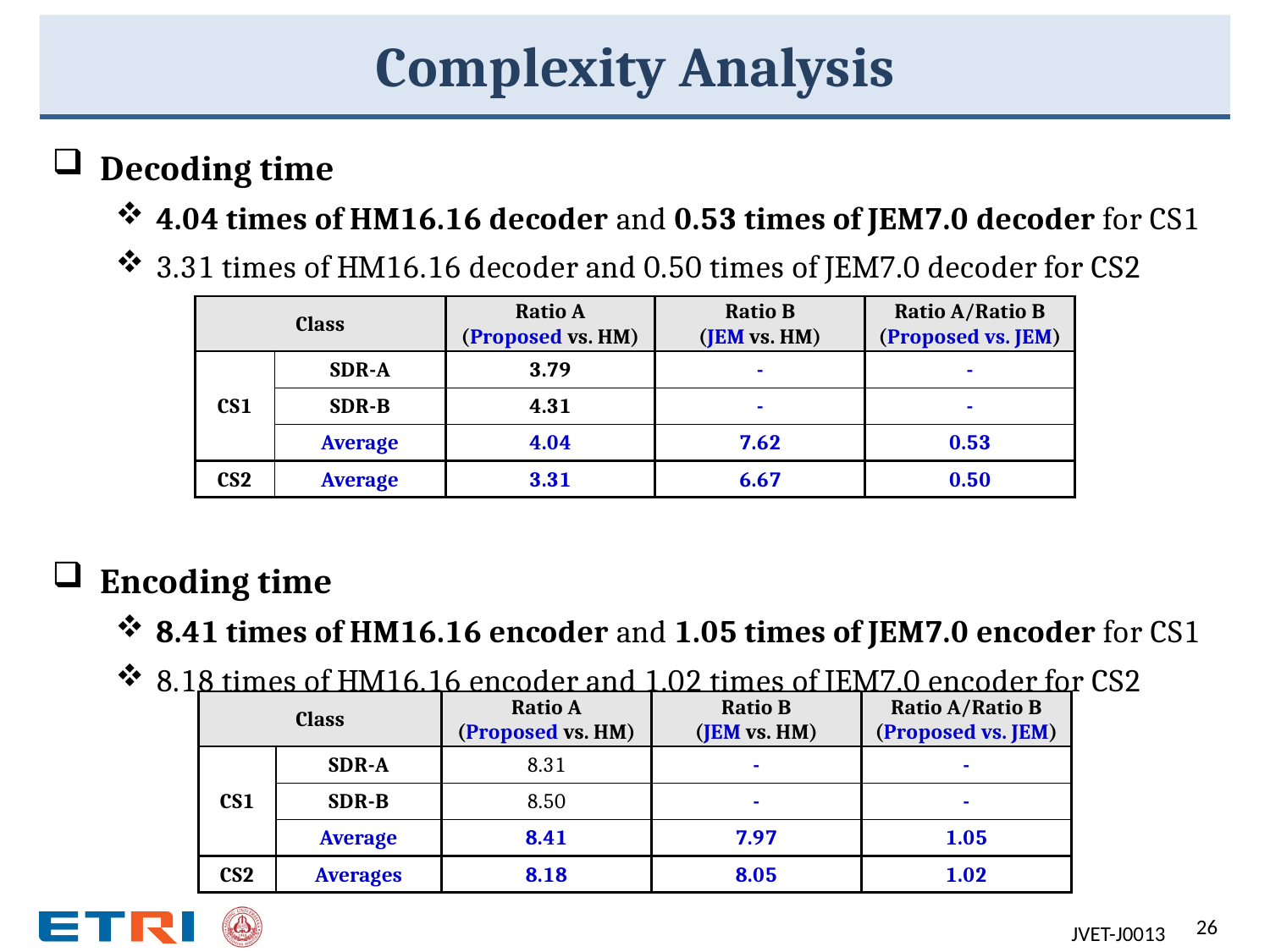

# Complexity Analysis
Decoding time
4.04 times of HM16.16 decoder and 0.53 times of JEM7.0 decoder for CS1
3.31 times of HM16.16 decoder and 0.50 times of JEM7.0 decoder for CS2

Encoding time
8.41 times of HM16.16 encoder and 1.05 times of JEM7.0 encoder for CS1
8.18 times of HM16.16 encoder and 1.02 times of JEM7.0 encoder for CS2
| Class |  | Ratio A (Proposed vs. HM) | Ratio B (JEM vs. HM) | Ratio A/Ratio B (Proposed vs. JEM) |
| --- | --- | --- | --- | --- |
| CS1 | SDR-A | 3.79 | - | - |
|  | SDR-B | 4.31 | - | - |
|  | Average | 4.04 | 7.62 | 0.53 |
| CS2 | Average | 3.31 | 6.67 | 0.50 |
| Class |  | Ratio A (Proposed vs. HM) | Ratio B (JEM vs. HM) | Ratio A/Ratio B (Proposed vs. JEM) |
| --- | --- | --- | --- | --- |
| CS1 | SDR-A | 8.31 | - | - |
|  | SDR-B | 8.50 | - | - |
|  | Average | 8.41 | 7.97 | 1.05 |
| CS2 | Averages | 8.18 | 8.05 | 1.02 |
26